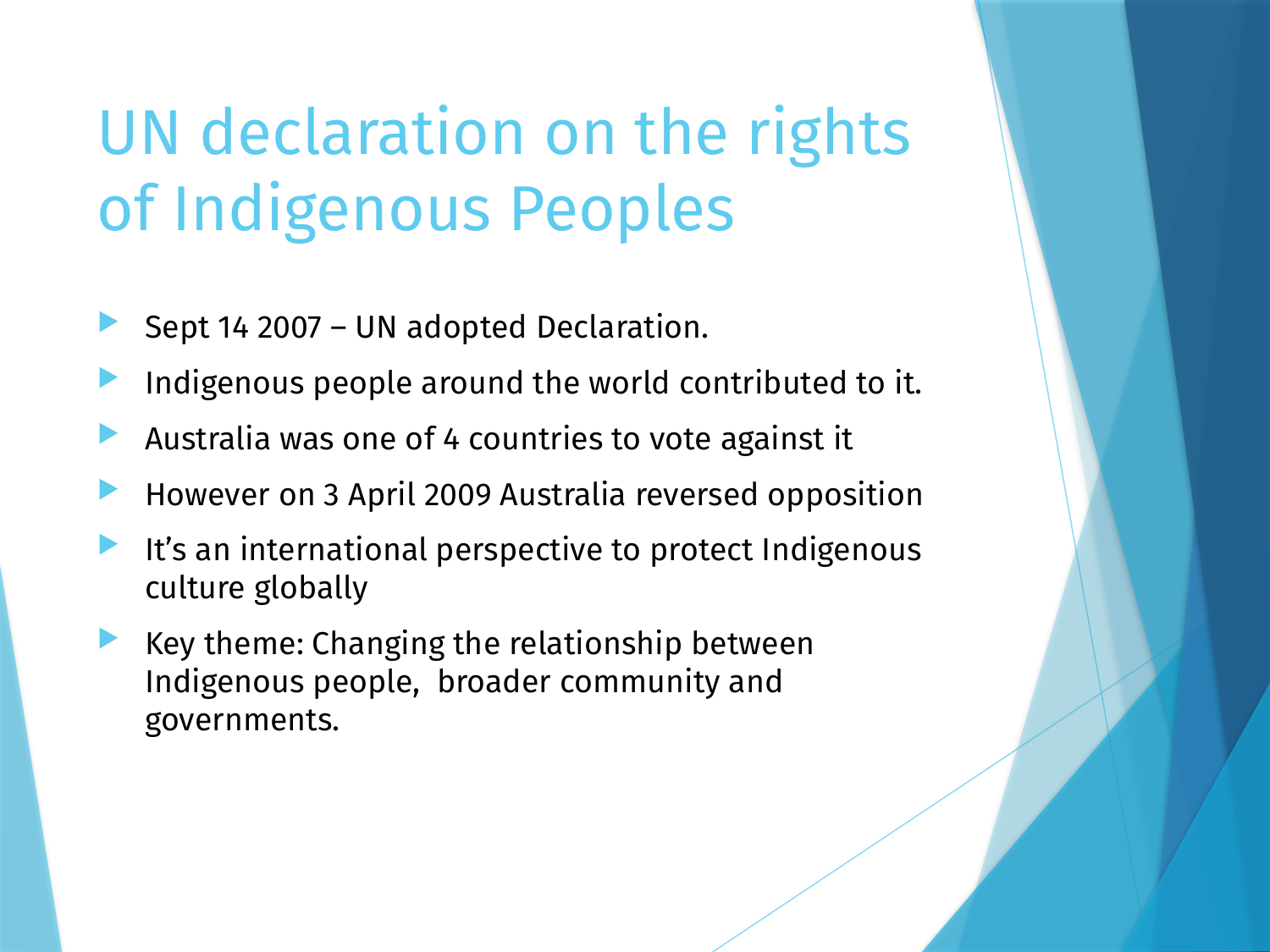

# UN declaration on the rights of Indigenous Peoples
Sept 14 2007 – UN adopted Declaration.
Indigenous people around the world contributed to it.
Australia was one of 4 countries to vote against it
However on 3 April 2009 Australia reversed opposition
It’s an international perspective to protect Indigenous culture globally
Key theme: Changing the relationship between Indigenous people,  broader community and governments.